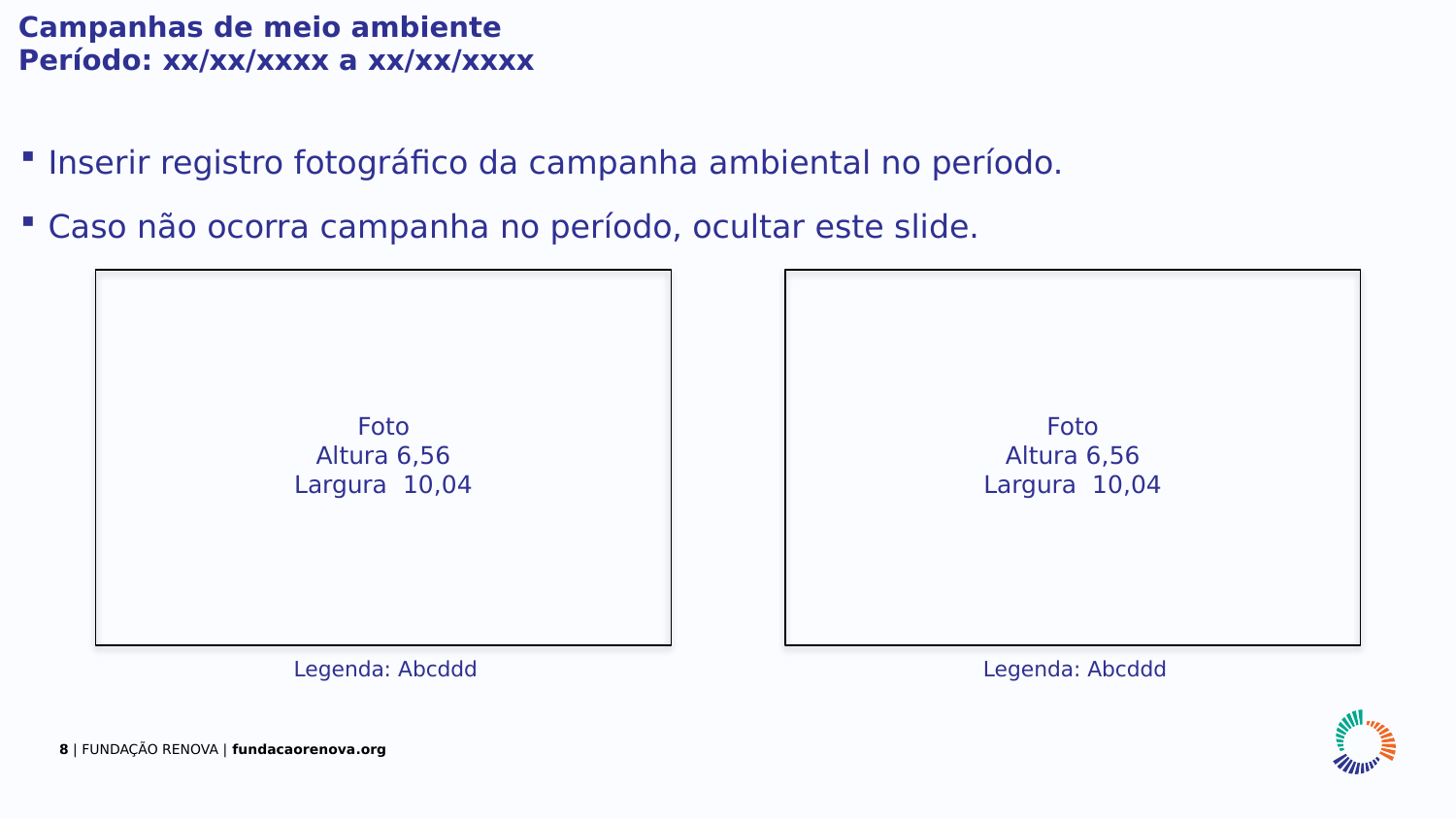

Campanhas de meio ambiente
Período: xx/xx/xxxx a xx/xx/xxxx
Inserir registro fotográfico da campanha ambiental no período.
Caso não ocorra campanha no período, ocultar este slide.

Foto
Altura 6,56
Largura  10,04

Foto
Altura 6,56
Largura  10,04

Legenda: Abcddd
Legenda: Abcddd